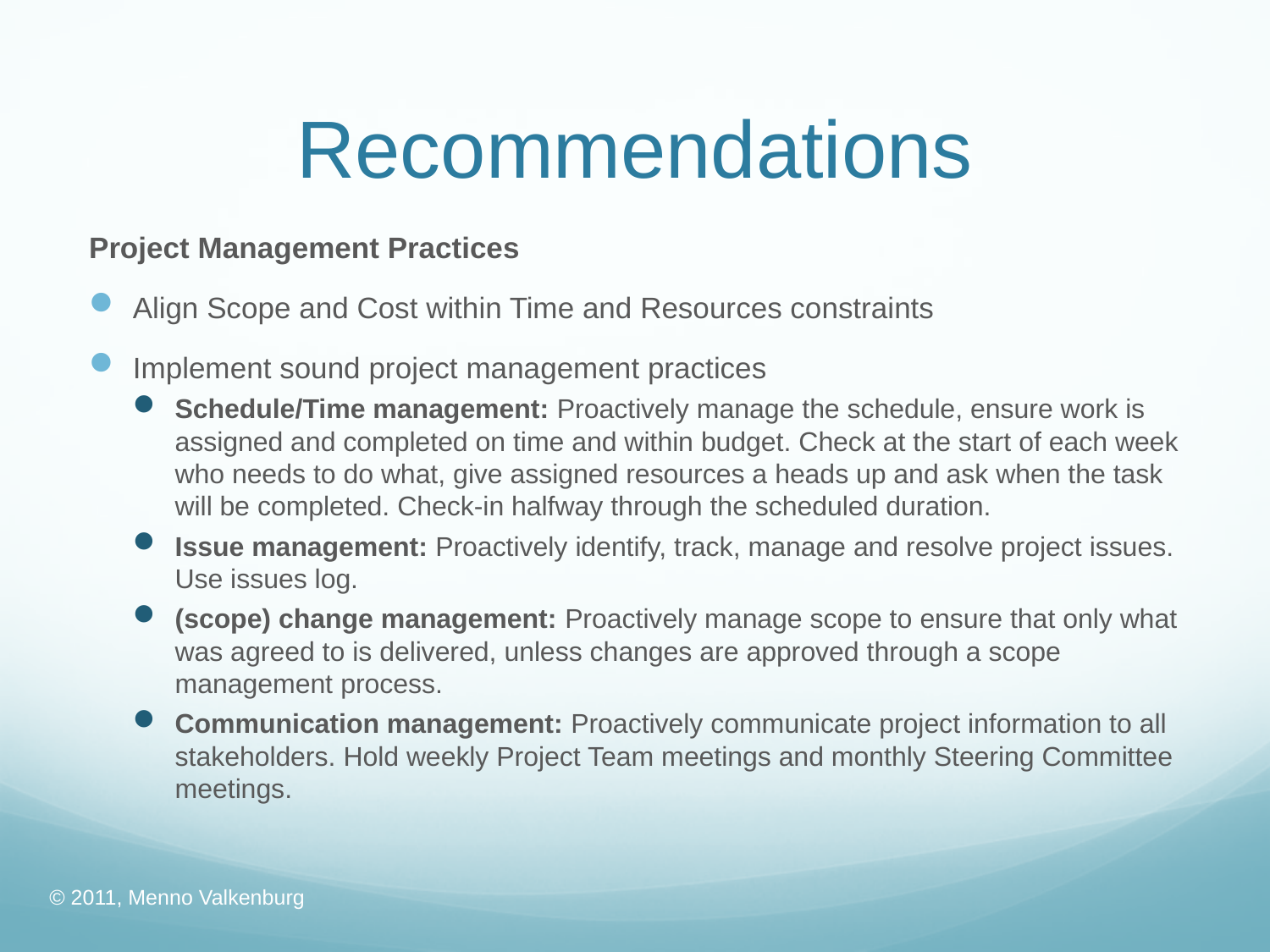

# Recommendations
Project Management Practices
Align Scope and Cost within Time and Resources constraints
Implement sound project management practices
Schedule/Time management: Proactively manage the schedule, ensure work is assigned and completed on time and within budget. Check at the start of each week who needs to do what, give assigned resources a heads up and ask when the task will be completed. Check-in halfway through the scheduled duration.
Issue management: Proactively identify, track, manage and resolve project issues. Use issues log.
(scope) change management: Proactively manage scope to ensure that only what was agreed to is delivered, unless changes are approved through a scope management process.
Communication management: Proactively communicate project information to all stakeholders. Hold weekly Project Team meetings and monthly Steering Committee meetings.
© 2011, Menno Valkenburg